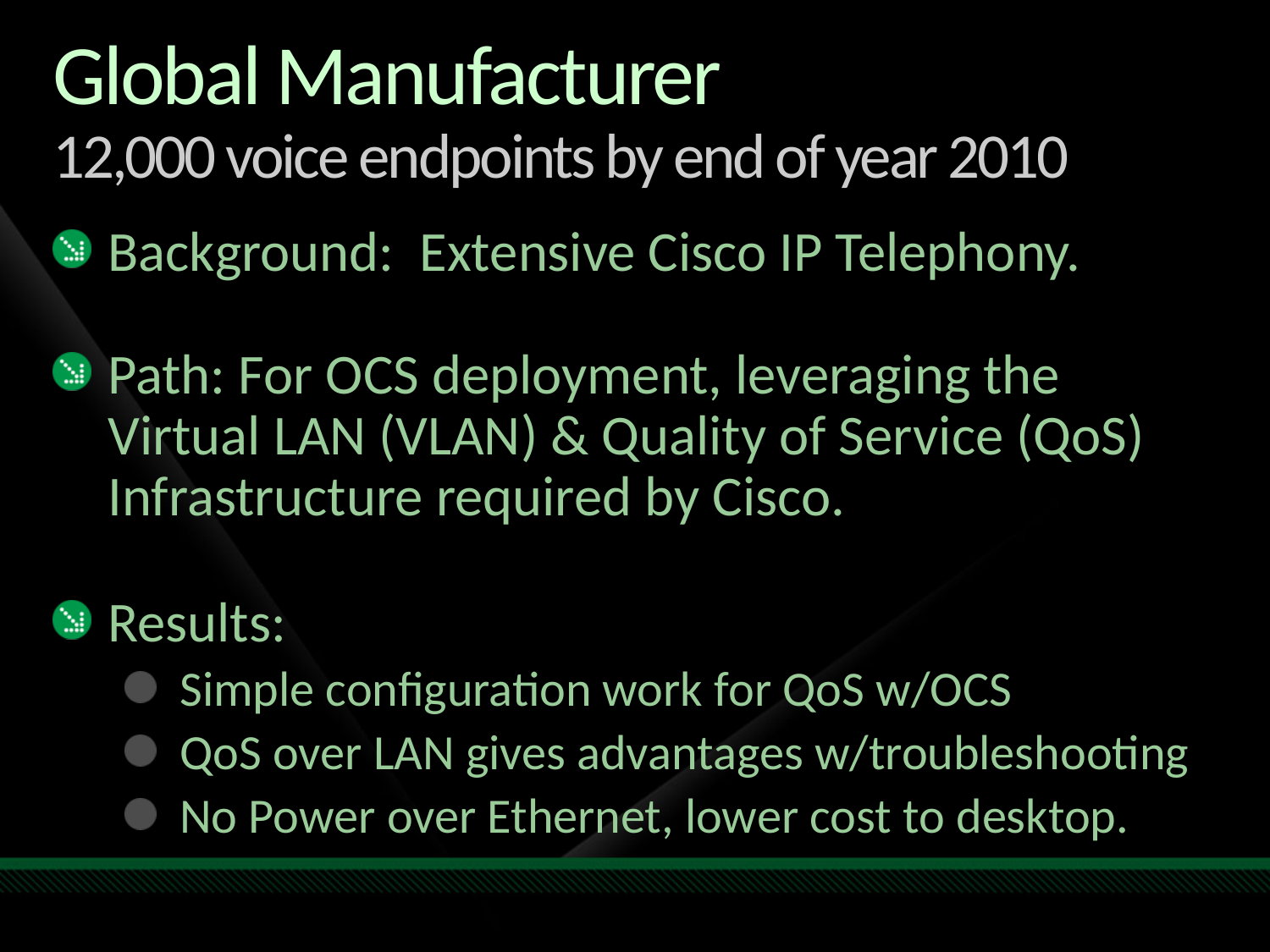

# Global Manufacturer 12,000 voice endpoints by end of year 2010
Background:  Extensive Cisco IP Telephony.
Path: For OCS deployment, leveraging the Virtual LAN (VLAN) & Quality of Service (QoS) Infrastructure required by Cisco.

Results:
Simple configuration work for QoS w/OCS
QoS over LAN gives advantages w/troubleshooting
No Power over Ethernet, lower cost to desktop.